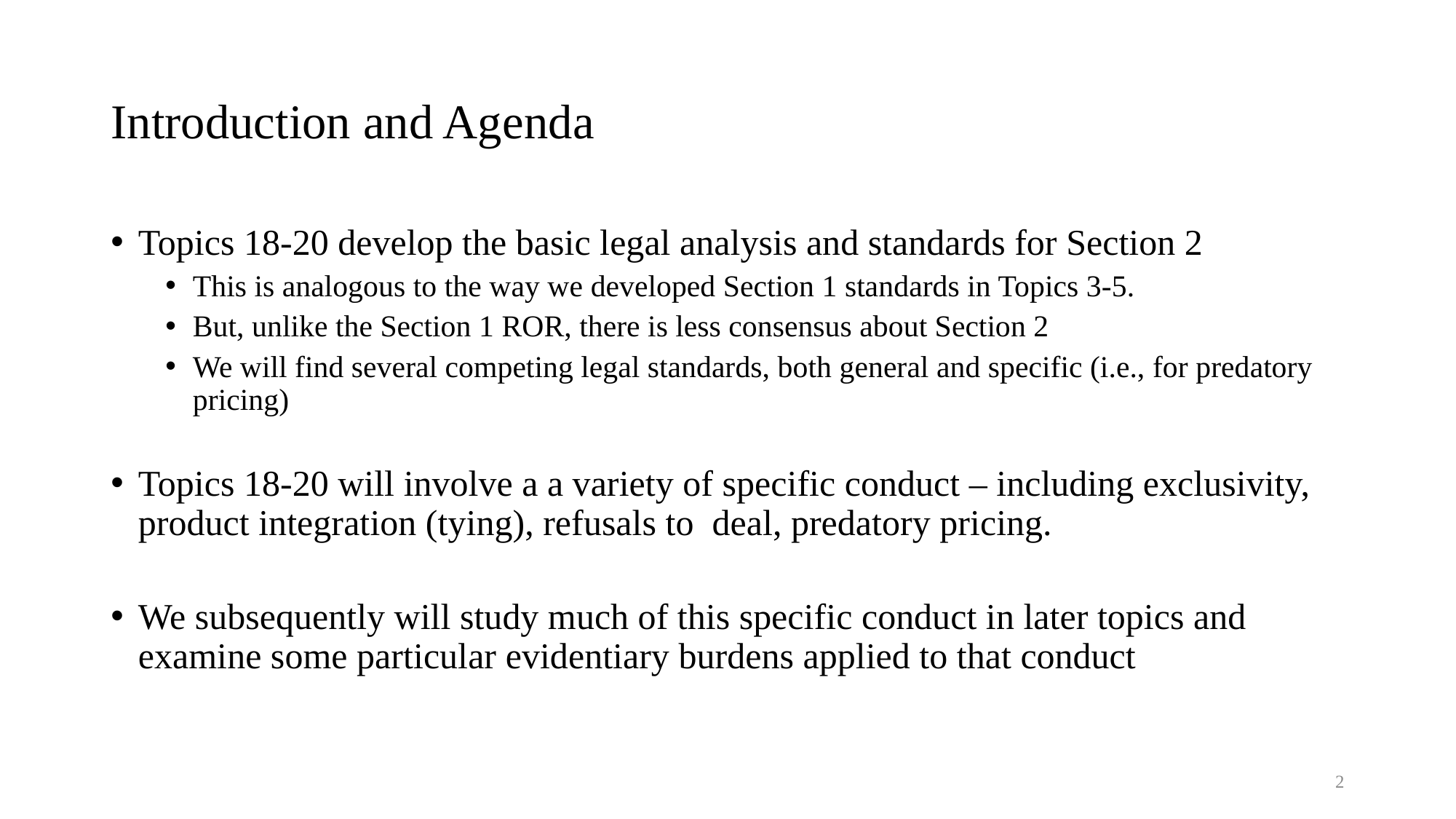

# Introduction and Agenda
Topics 18-20 develop the basic legal analysis and standards for Section 2
This is analogous to the way we developed Section 1 standards in Topics 3-5.
But, unlike the Section 1 ROR, there is less consensus about Section 2
We will find several competing legal standards, both general and specific (i.e., for predatory pricing)
Topics 18-20 will involve a a variety of specific conduct – including exclusivity, product integration (tying), refusals to  deal, predatory pricing.
We subsequently will study much of this specific conduct in later topics and examine some particular evidentiary burdens applied to that conduct
2